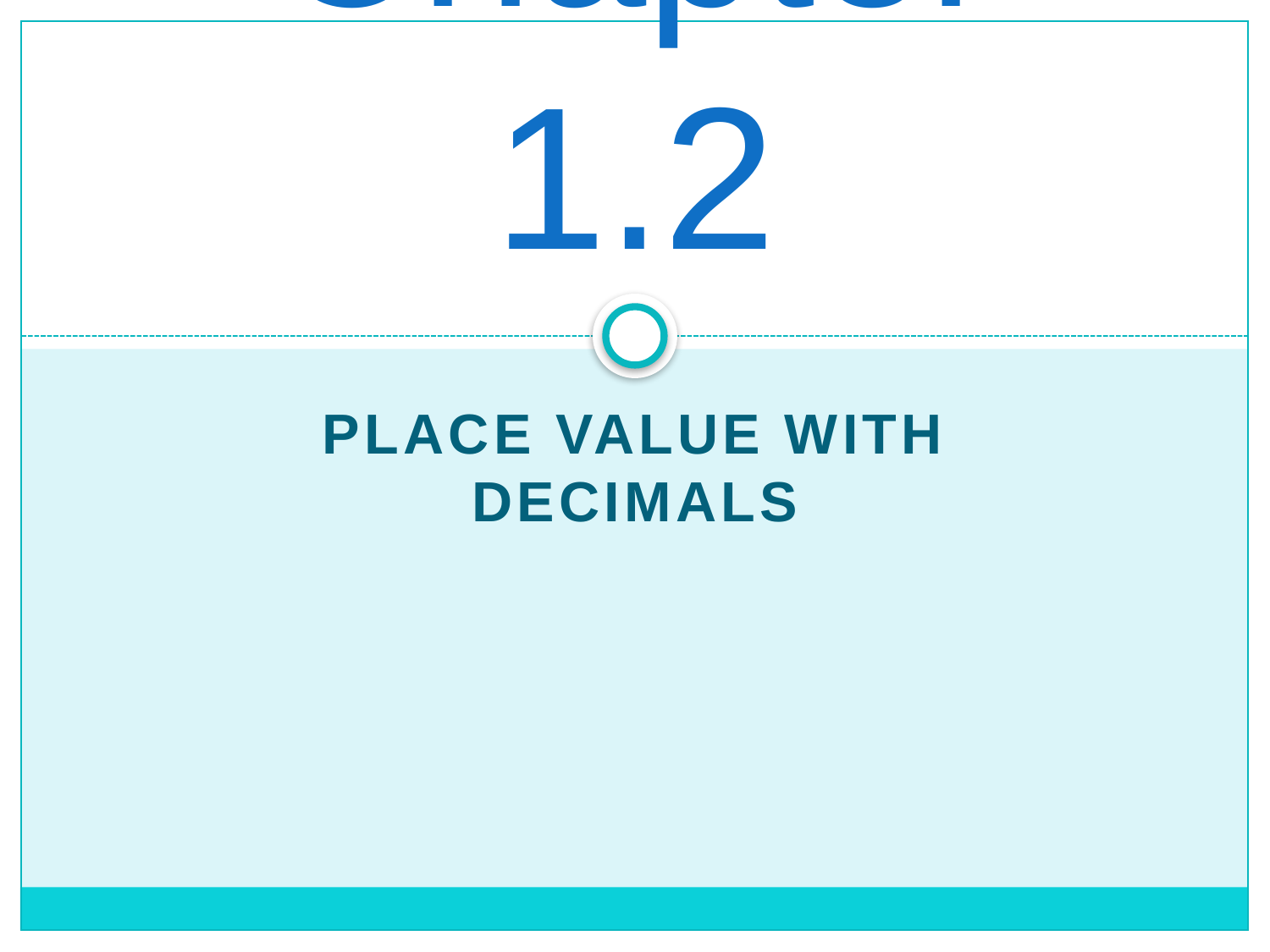

# Chapter 1.2
Place Value with Decimals